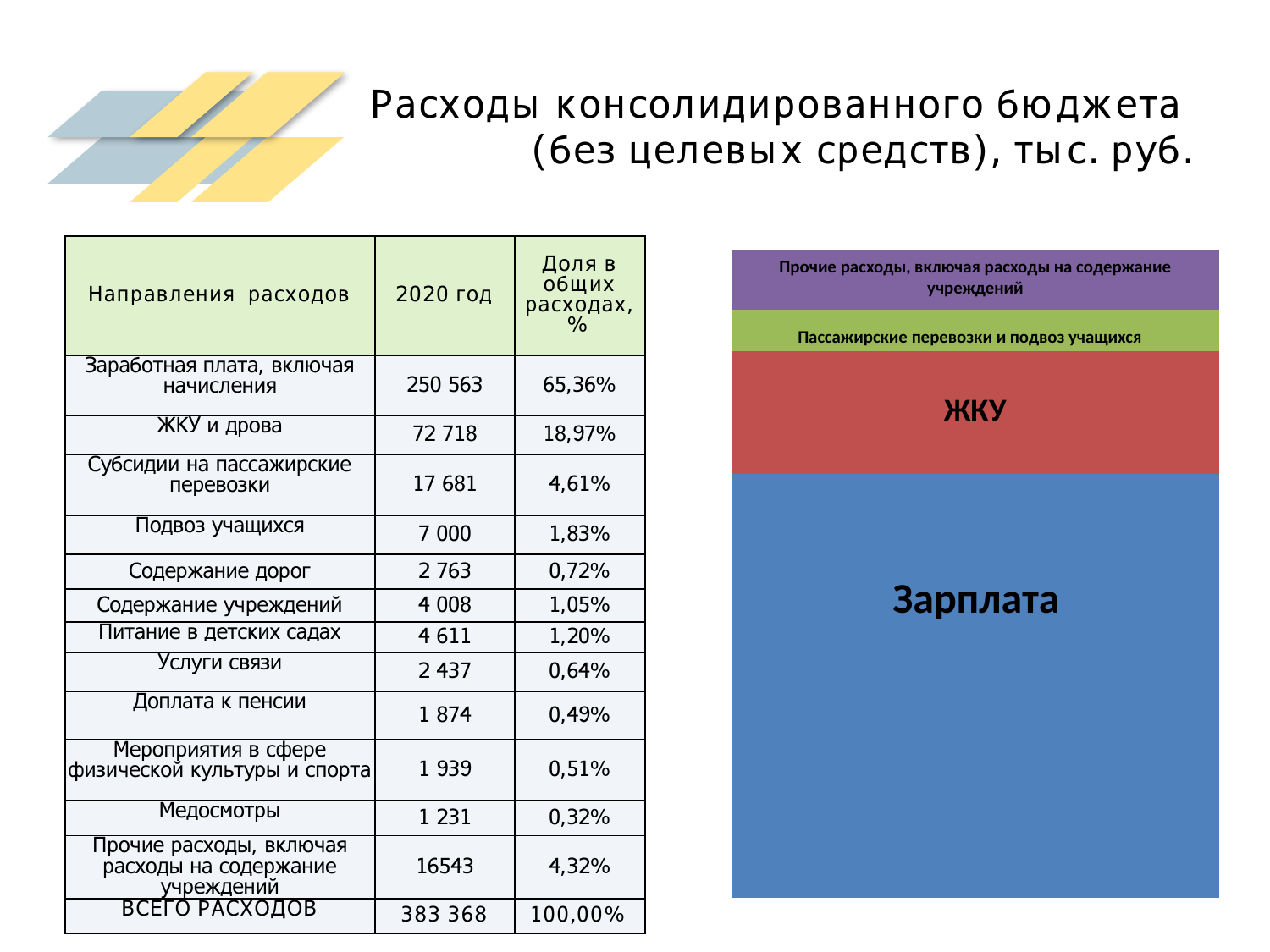

# Расходы консолидированного бюджета (без целевых средств), тыс. руб.

### Chart

| Category | Зарплата | ЖКУ | Пассажирские перевозки и подвоз учащихся | прочие расходы |
|---|---|---|---|---|
| расходы | 250563.0 | 72718.0 | 24681.0 | 35406.0 |
| Направления расходов | 2020 год | Доля в общих расходах, % |
| --- | --- | --- |
| Заработная плата, включая начисления | 250 563 | 65,36% |
| ЖКУ и дрова | 72 718 | 18,97% |
| Субсидии на пассажирские перевозки | 17 681 | 4,61% |
| Подвоз учащихся | 7 000 | 1,83% |
| Содержание дорог | 2 763 | 0,72% |
| Содержание учреждений | 4 008 | 1,05% |
| Питание в детских садах | 4 611 | 1,20% |
| Услуги связи | 2 437 | 0,64% |
| Доплата к пенсии | 1 874 | 0,49% |
| Мероприятия в сфере физической культуры и спорта | 1 939 | 0,51% |
| Медосмотры | 1 231 | 0,32% |
| Прочие расходы, включая расходы на содержание учреждений | 16543 | 4,32% |
| ВСЕГО РАСХОДОВ | 383 368 | 100,00% |
Прочие расходы, включая расходы на содержание учреждений
Пассажирские перевозки и подвоз учащихся
Зарплата